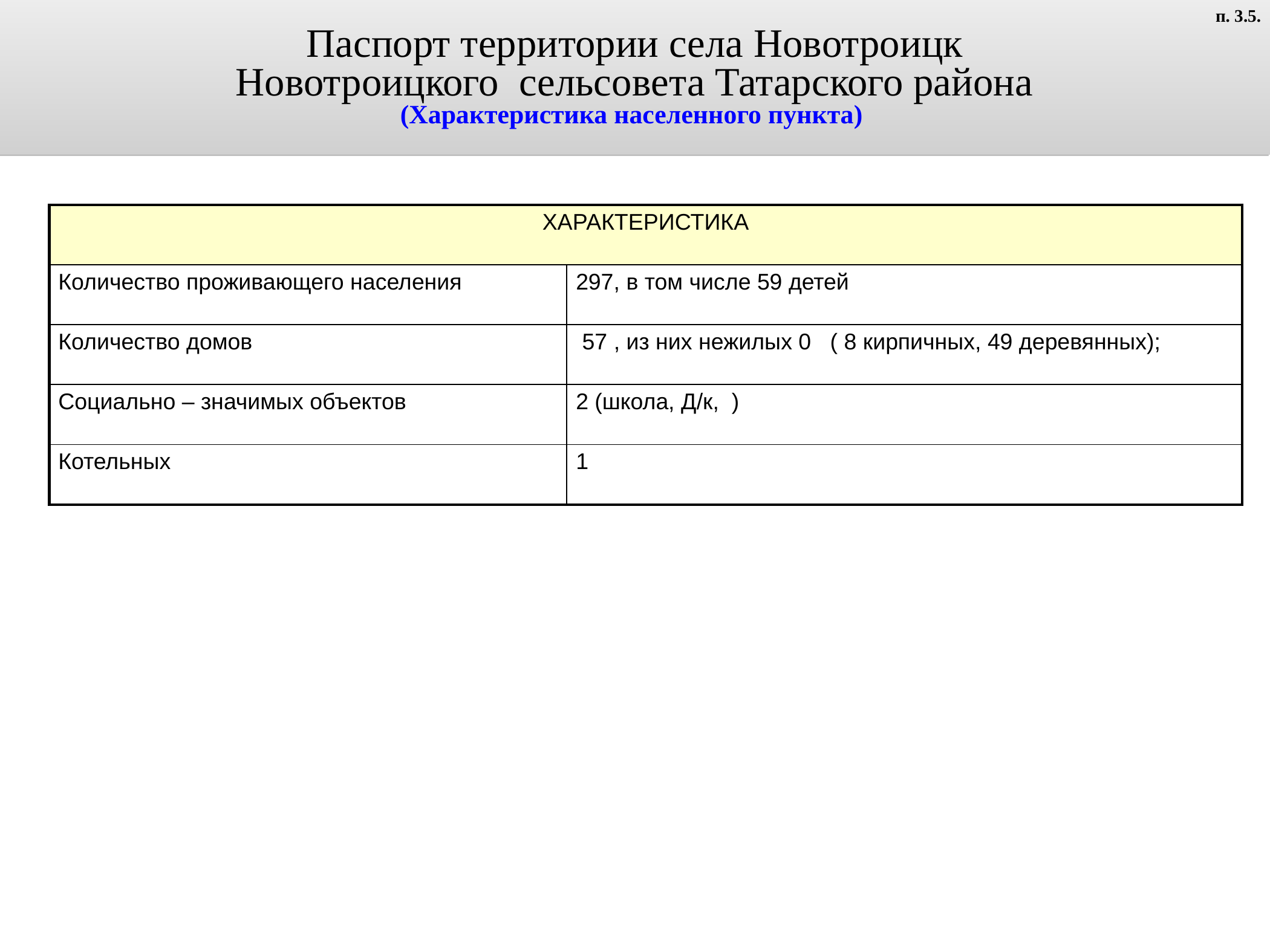

Паспорт территории села Новотроицк
Новотроицкого  сельсовета Татарского района
(Характеристика населенного пункта)
п. 3.5.
| ХАРАКТЕРИСТИКА |  |
| --- | --- |
| Количество проживающего населения | 297, в том числе 59 детей |
| Количество домов | 57 , из них нежилых 0 ( 8 кирпичных, 49 деревянных); |
| Социально – значимых объектов | 2 (школа, Д/к, ) |
| Котельных | 1 |